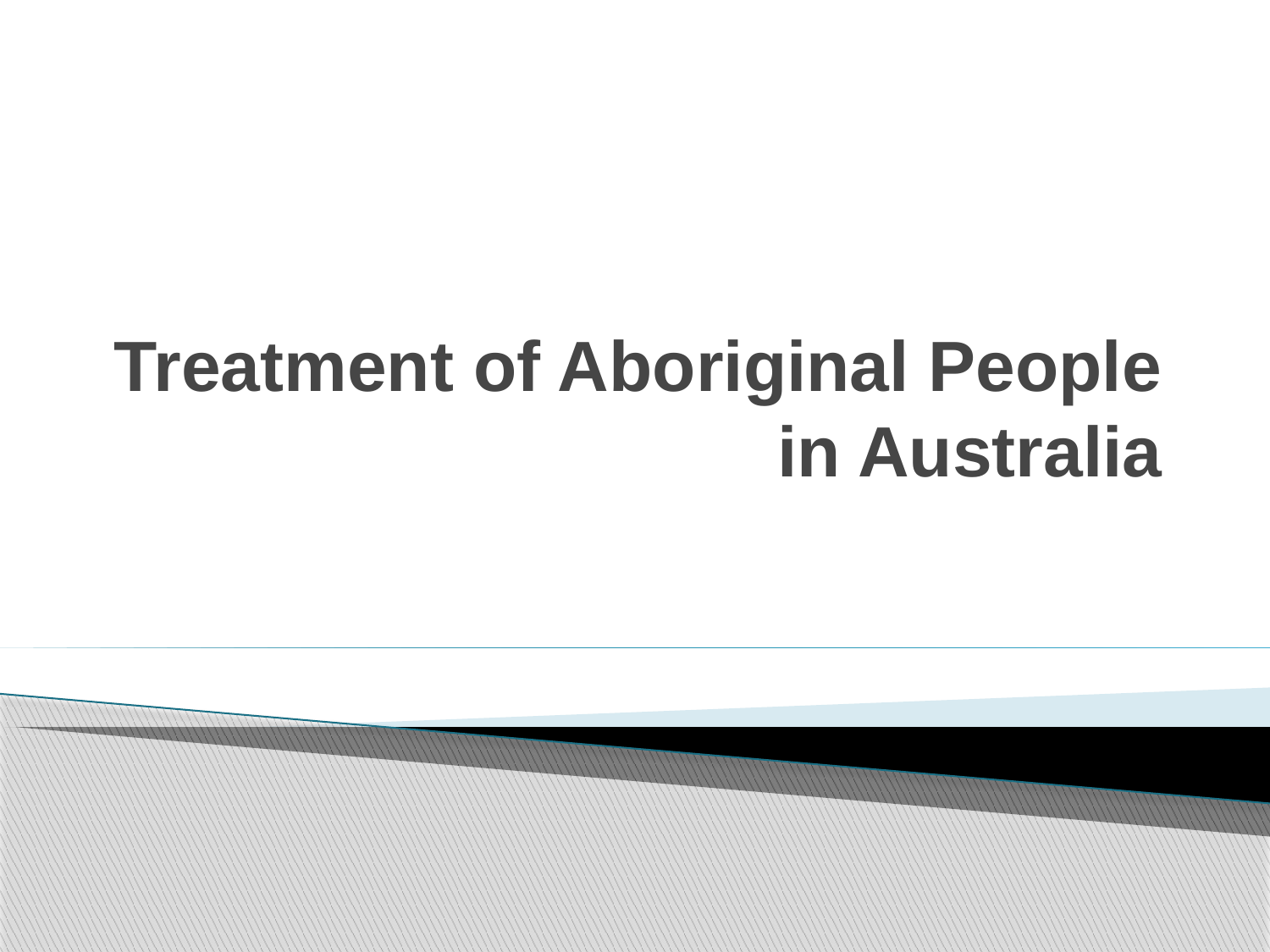

# Treatment of Aboriginal People in Australia